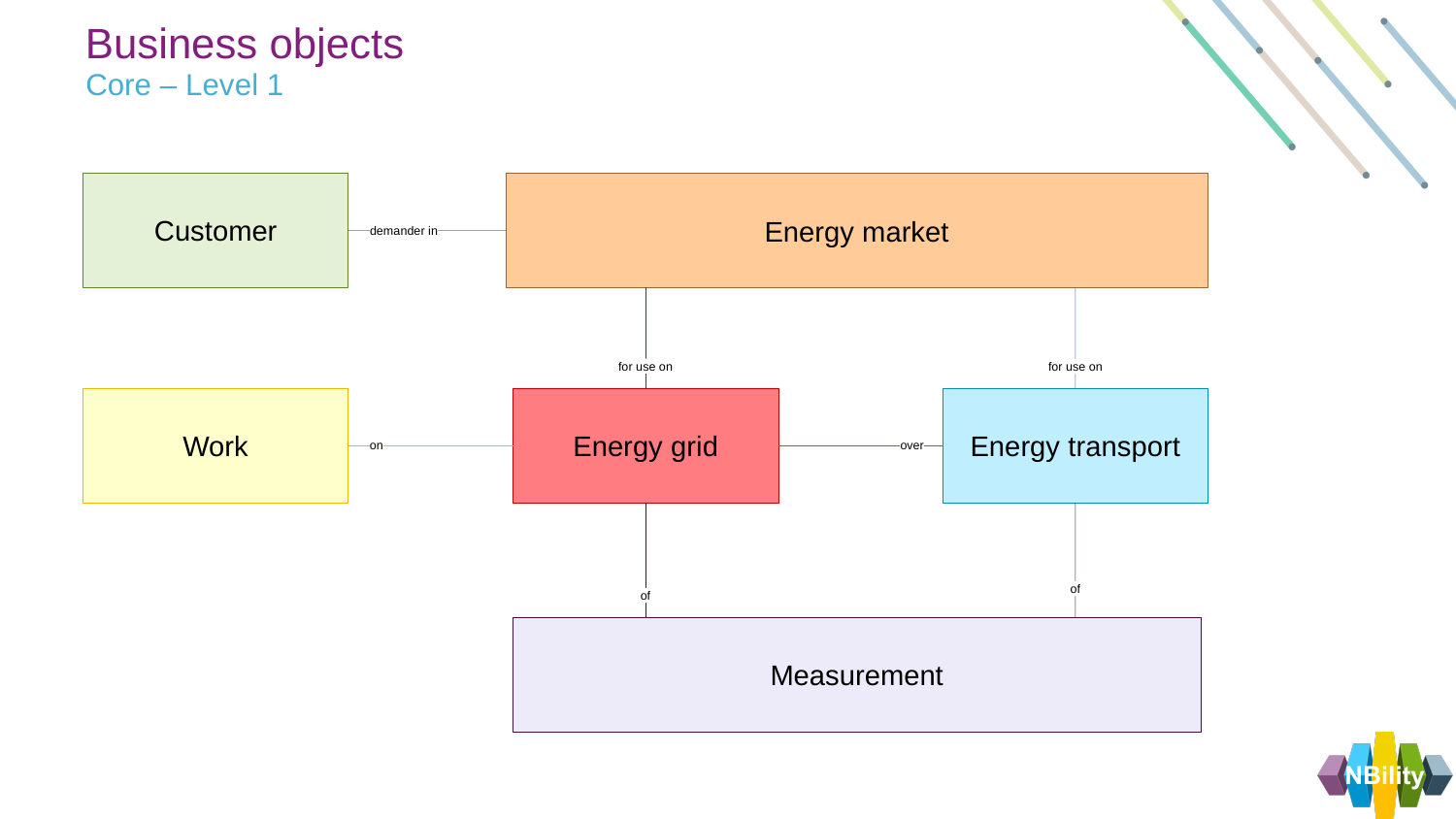

Business objects
Core – Level 1
Customer
Energy market
demander in
for use on
for use on
Work
Energy grid
Energy transport
on
over
of
of
Measurement